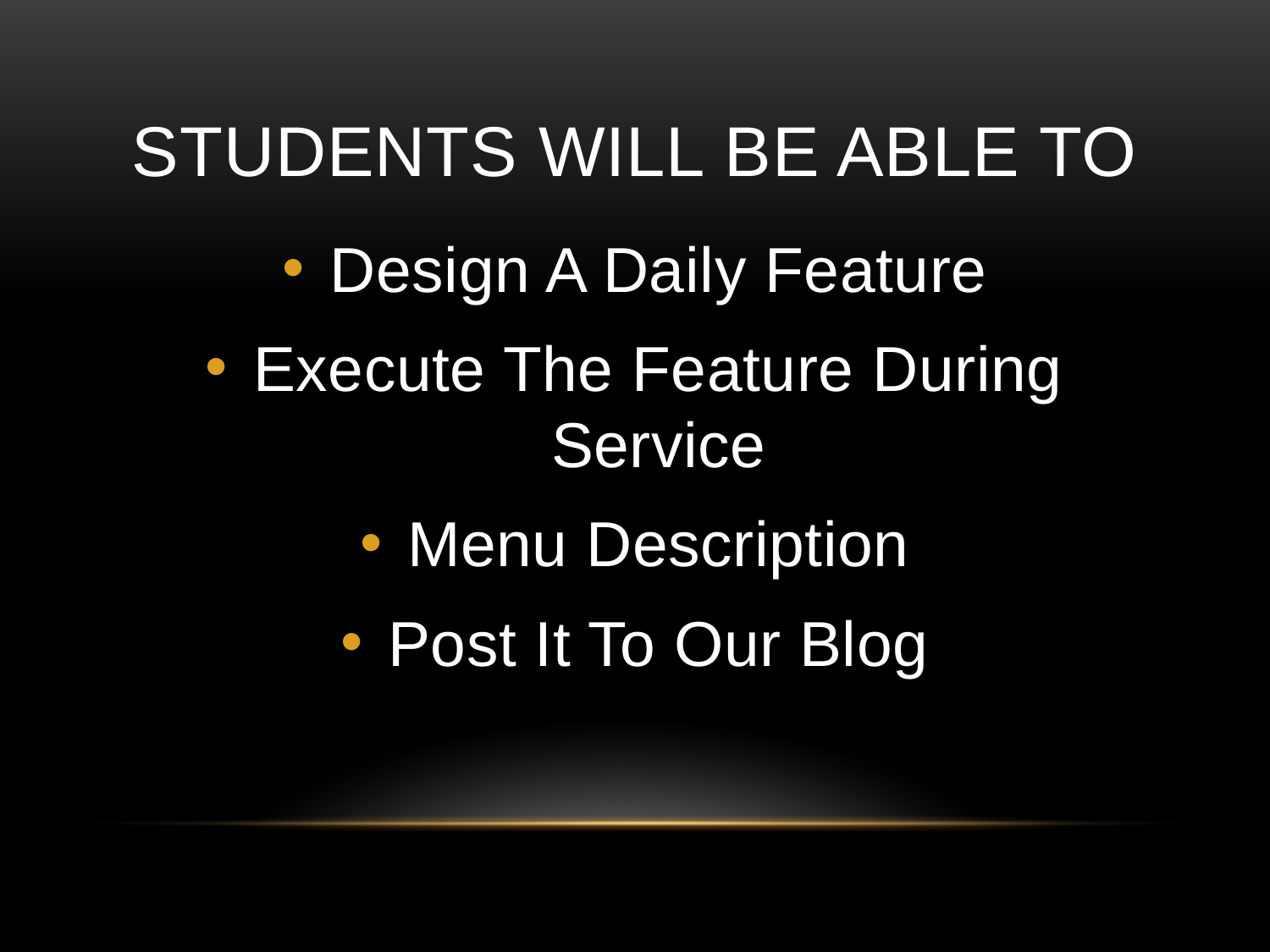

# Students Will Be Able To
Design A Daily Feature
Execute The Feature During Service
Menu Description
Post It To Our Blog